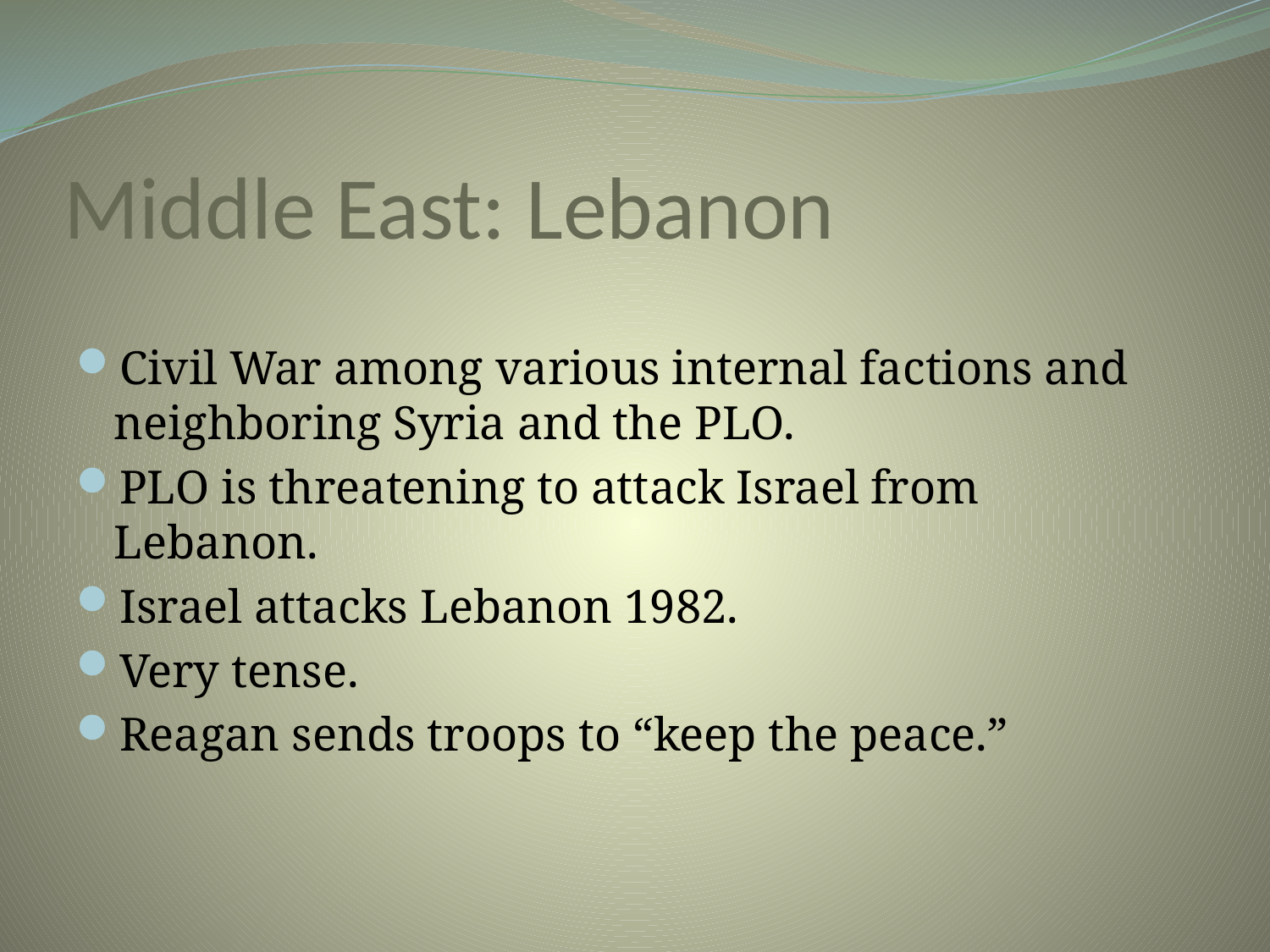

# Middle East: Lebanon

Civil War among various internal factions and neighboring Syria and the PLO.
PLO is threatening to attack Israel from Lebanon.
Israel attacks Lebanon 1982.
Very tense.
Reagan sends troops to “keep the peace.”